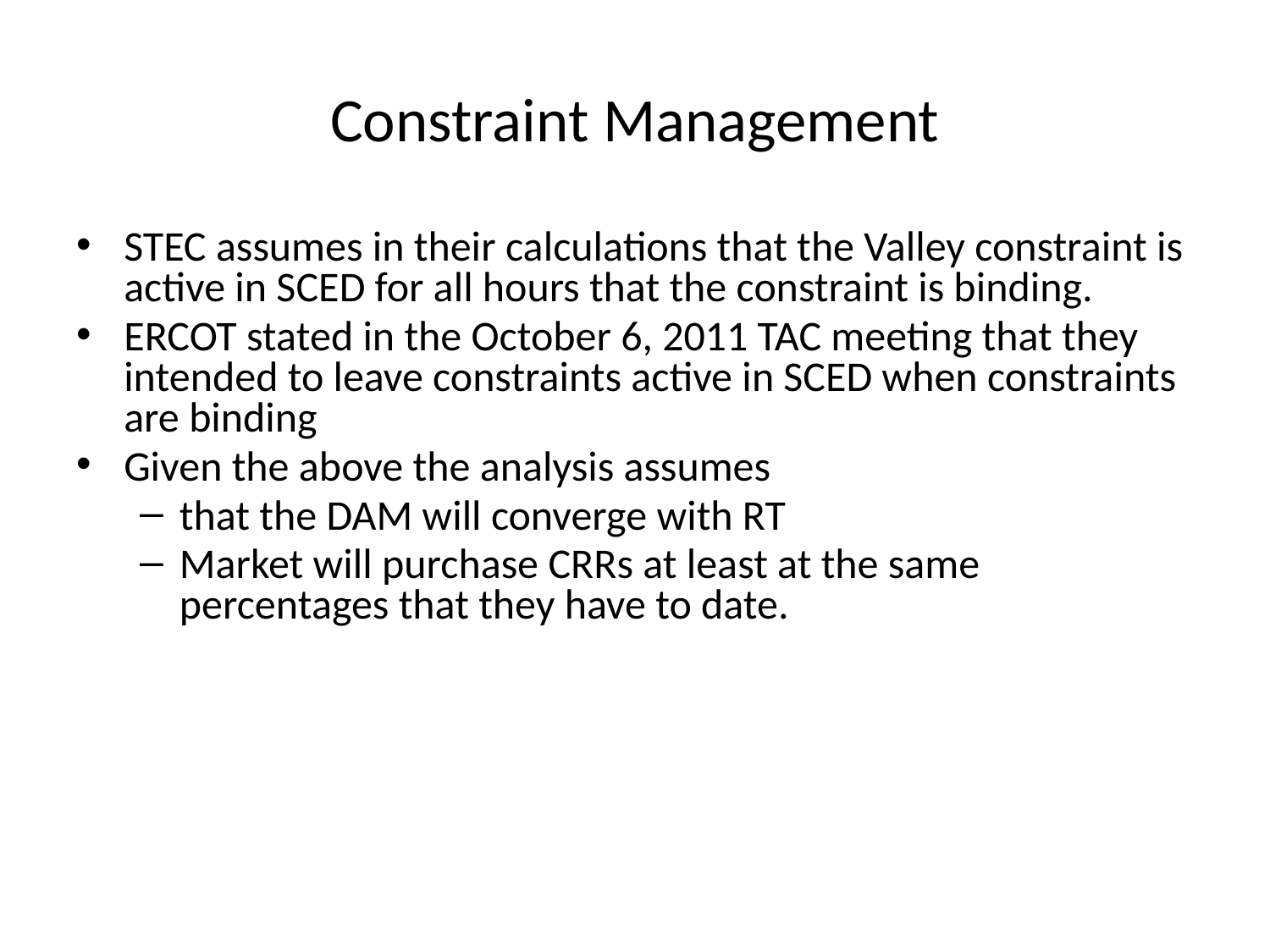

# Constraint Management
STEC assumes in their calculations that the Valley constraint is active in SCED for all hours that the constraint is binding.
ERCOT stated in the October 6, 2011 TAC meeting that they intended to leave constraints active in SCED when constraints are binding
Given the above the analysis assumes
that the DAM will converge with RT
Market will purchase CRRs at least at the same percentages that they have to date.